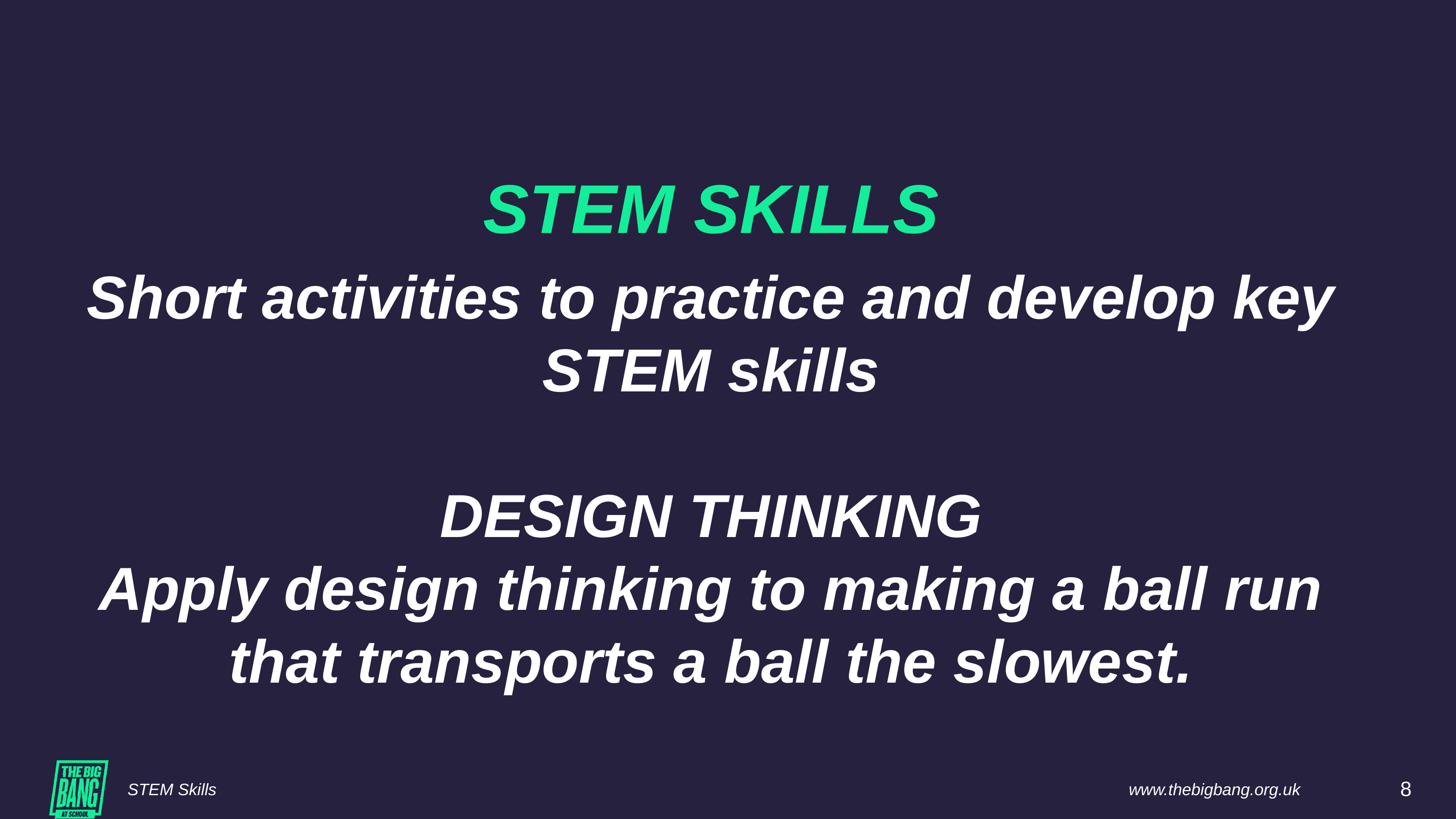

STEM SKILLS
Short activities to practice and develop key STEM skills

DESIGN THINKING
Apply design thinking to making a ball run that transports a ball the slowest.